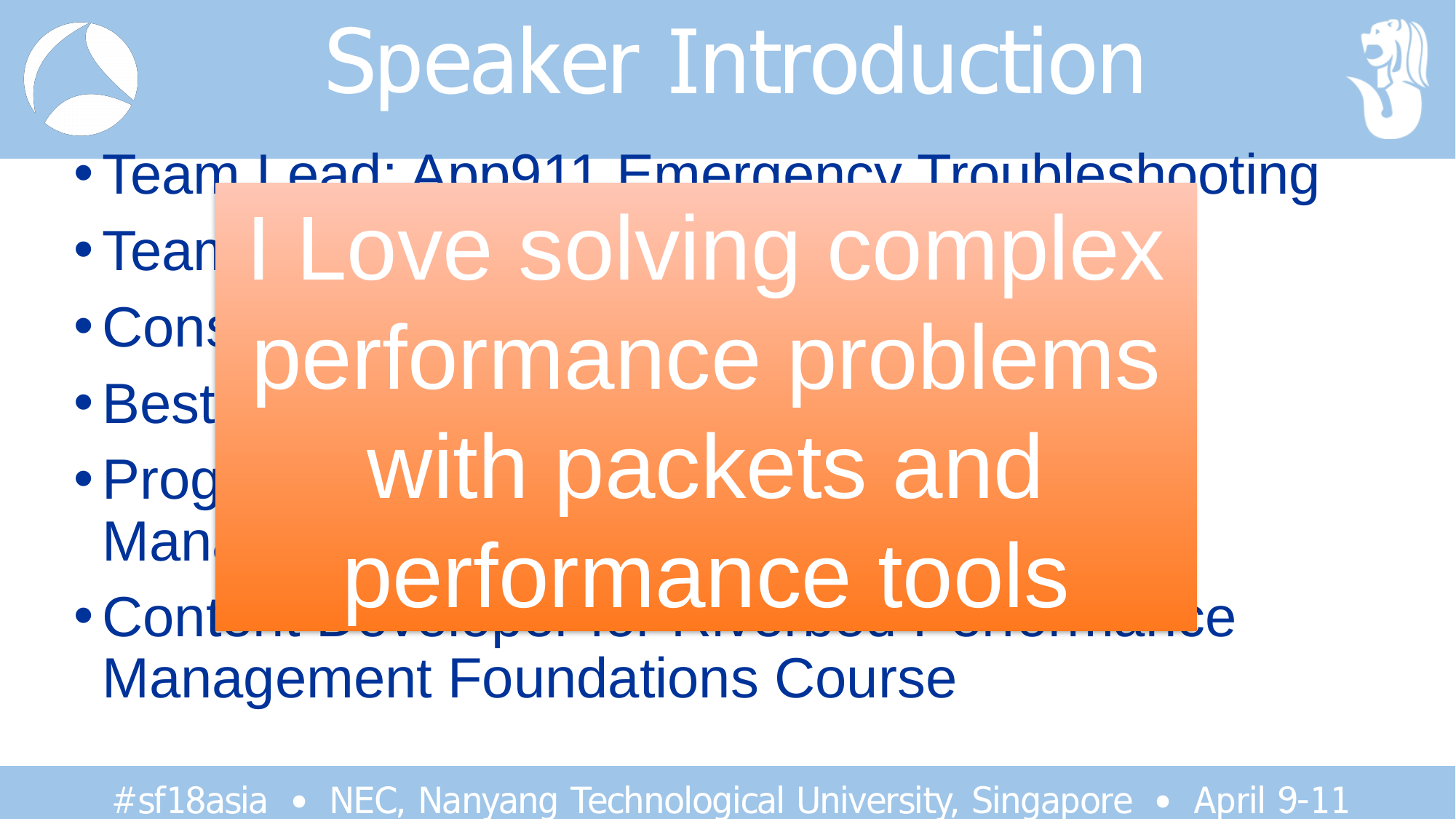

# Speaker Introduction
Team Lead: App911 Emergency Troubleshooting
Team Lead: Technology Adoption Services
Consulting Practice Mentor
Best Practices Contributor
Program Owner – Riverbed Performance Management Workshop Series
Content Developer for Riverbed Performance Management Foundations Course
I Love solving complex performance problems with packets and performance tools